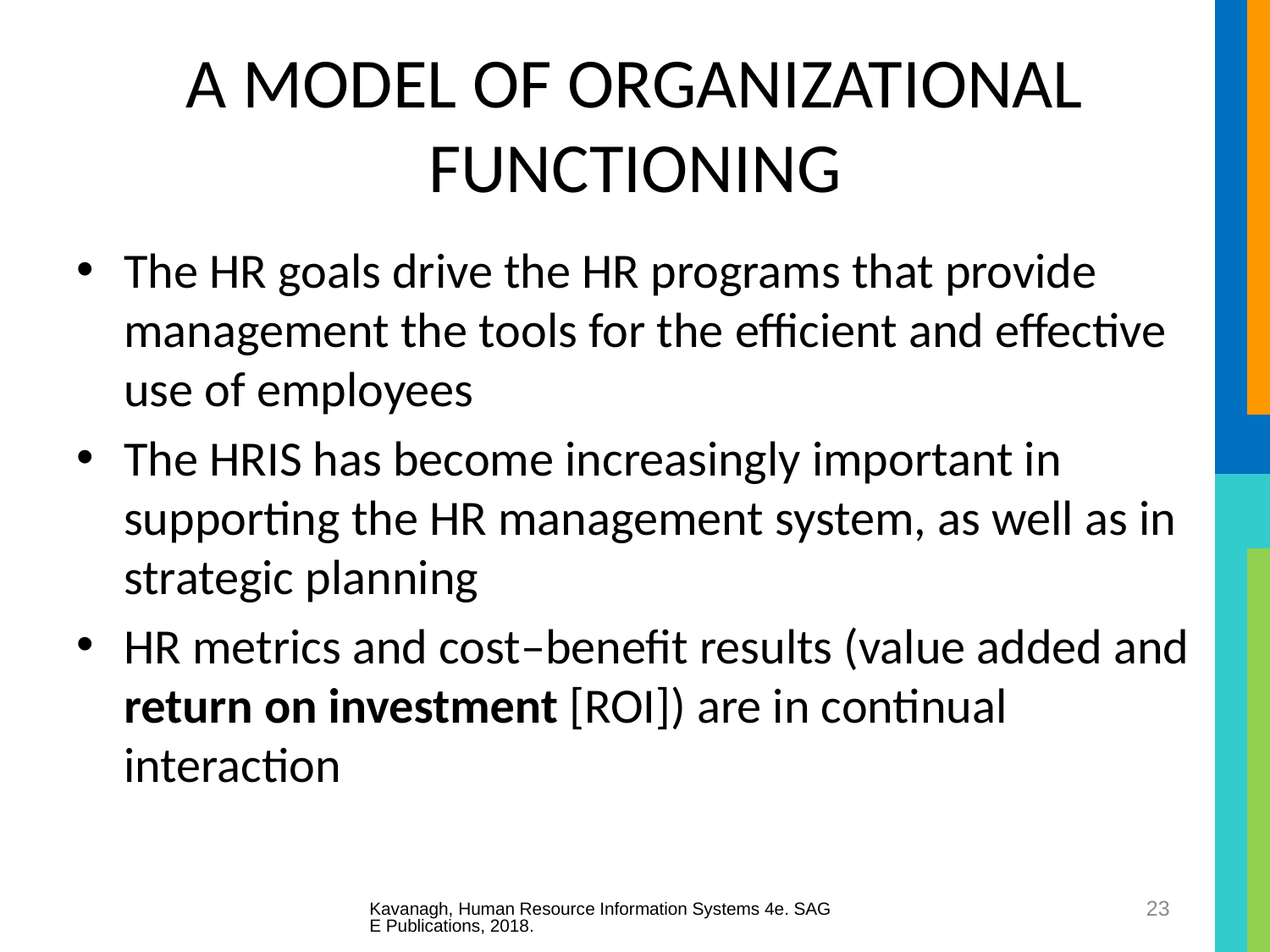

# A MODEL OF ORGANIZATIONAL FUNCTIONING
The HR goals drive the HR programs that provide management the tools for the efficient and effective use of employees
The HRIS has become increasingly important in supporting the HR management system, as well as in strategic planning
HR metrics and cost–benefit results (value added and return on investment [ROI]) are in continual interaction
Kavanagh, Human Resource Information Systems 4e. SAGE Publications, 2018.
23